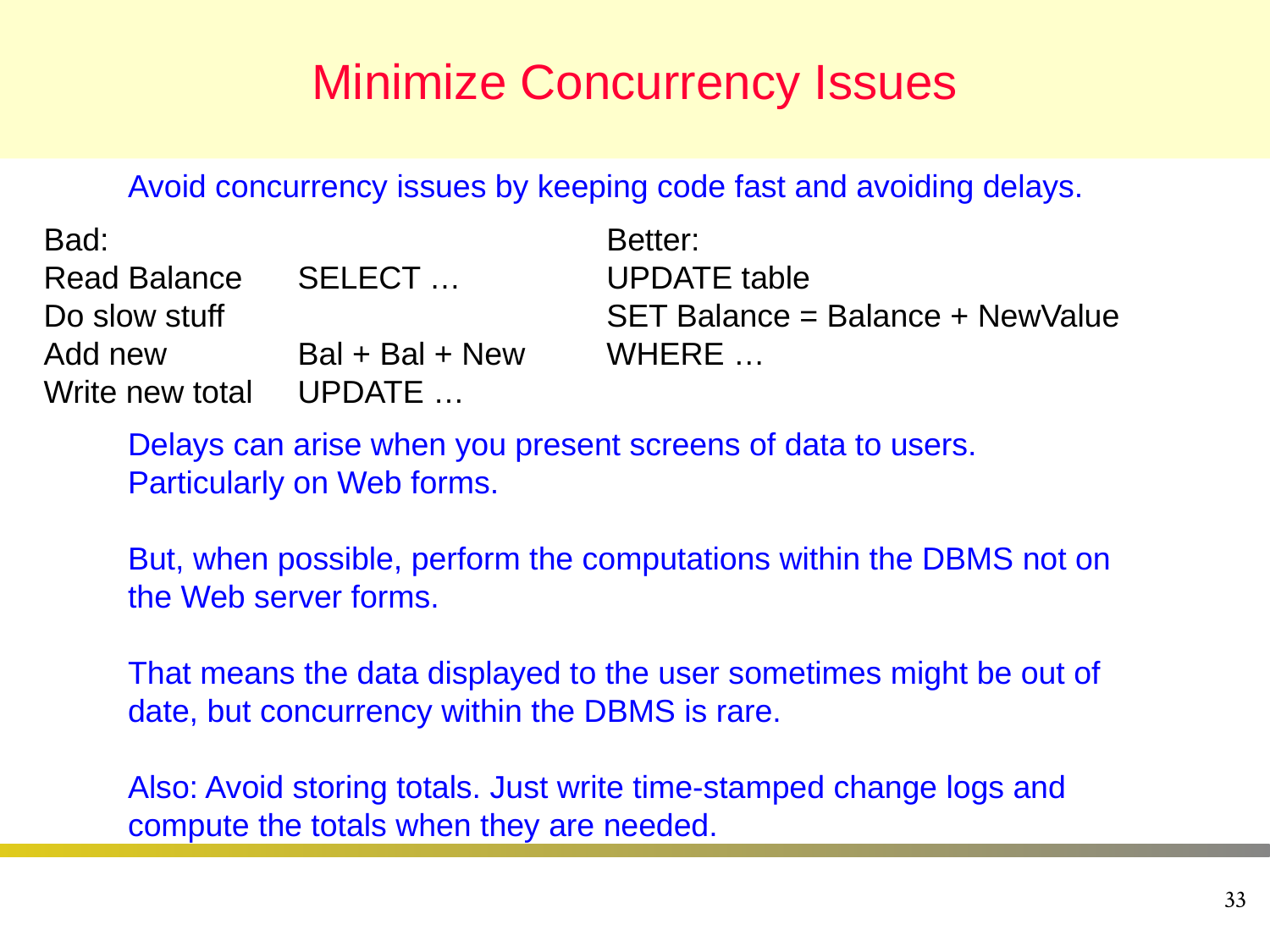

# Minimize Concurrency Issues
Avoid concurrency issues by keeping code fast and avoiding delays.
Bad:
Read Balance	SELECT …
Do slow stuff
Add new		Bal + Bal + New
Write new total	UPDATE …
Better:
UPDATE table
SET Balance = Balance + NewValue
WHERE …
Delays can arise when you present screens of data to users. Particularly on Web forms.

But, when possible, perform the computations within the DBMS not on the Web server forms.

That means the data displayed to the user sometimes might be out of date, but concurrency within the DBMS is rare.

Also: Avoid storing totals. Just write time-stamped change logs and compute the totals when they are needed.
33